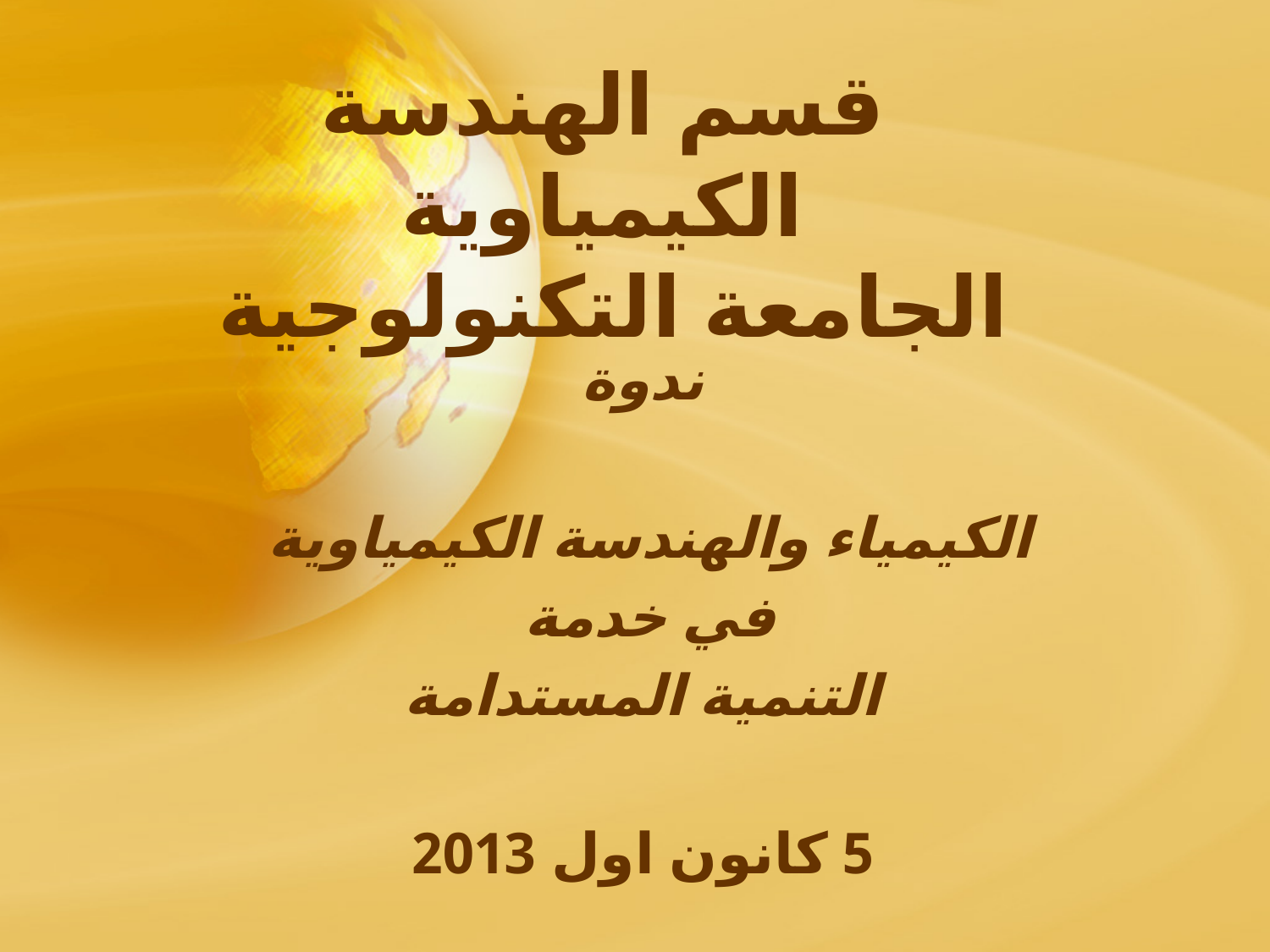

# قسم الهندسة الكيمياوية الجامعة التكنولوجية
ندوة

الكيمياء والهندسة الكيمياوية
في خدمة
التنمية المستدامة

5 كانون اول 2013